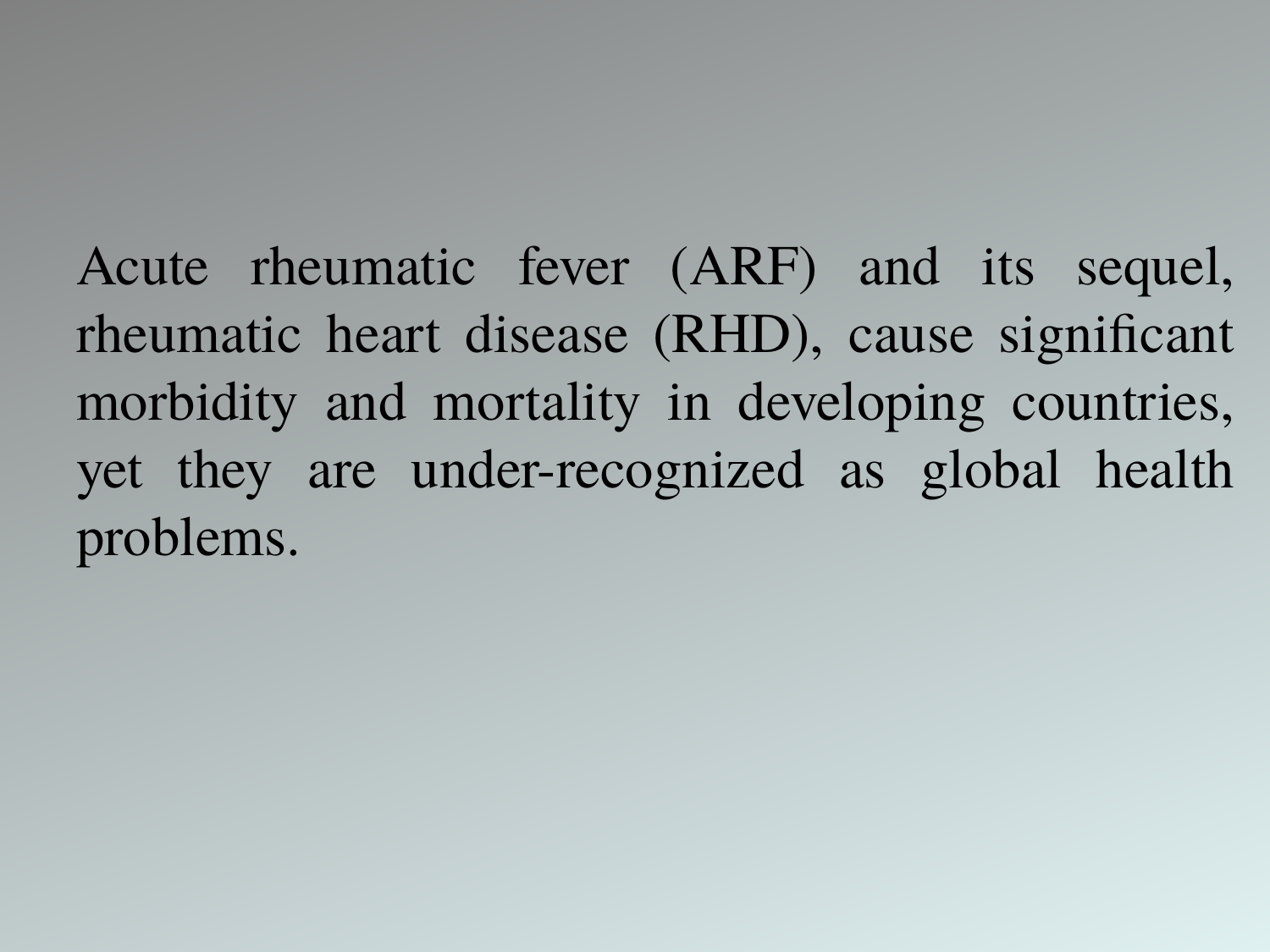

#
Acute rheumatic fever (ARF) and its sequel, rheumatic heart disease (RHD), cause significant morbidity and mortality in developing countries, yet they are under-recognized as global health problems.